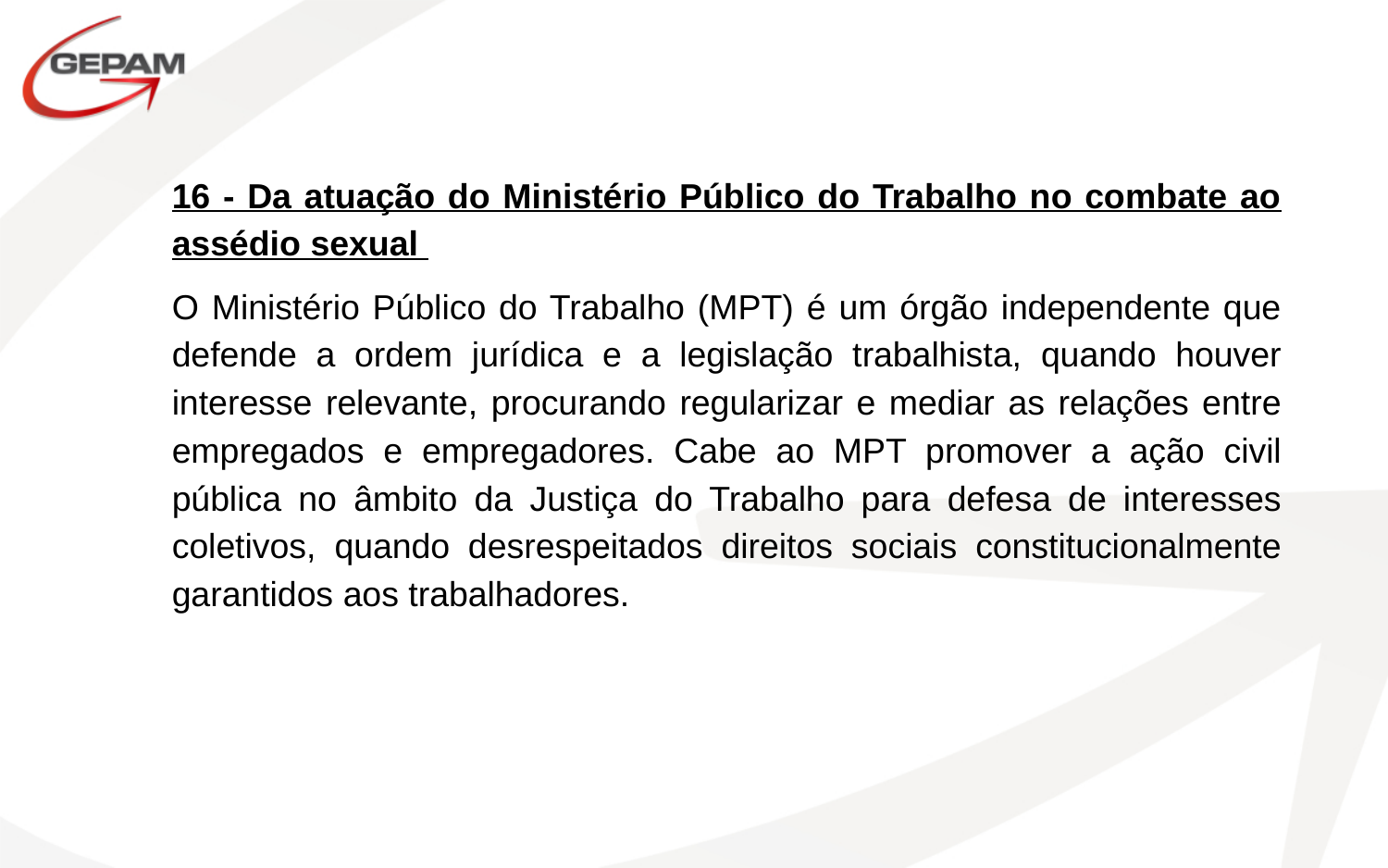

16 - Da atuação do Ministério Público do Trabalho no combate ao assédio sexual
O Ministério Público do Trabalho (MPT) é um órgão independente que defende a ordem jurídica e a legislação trabalhista, quando houver interesse relevante, procurando regularizar e mediar as relações entre empregados e empregadores. Cabe ao MPT promover a ação civil pública no âmbito da Justiça do Trabalho para defesa de interesses coletivos, quando desrespeitados direitos sociais constitucionalmente garantidos aos trabalhadores.